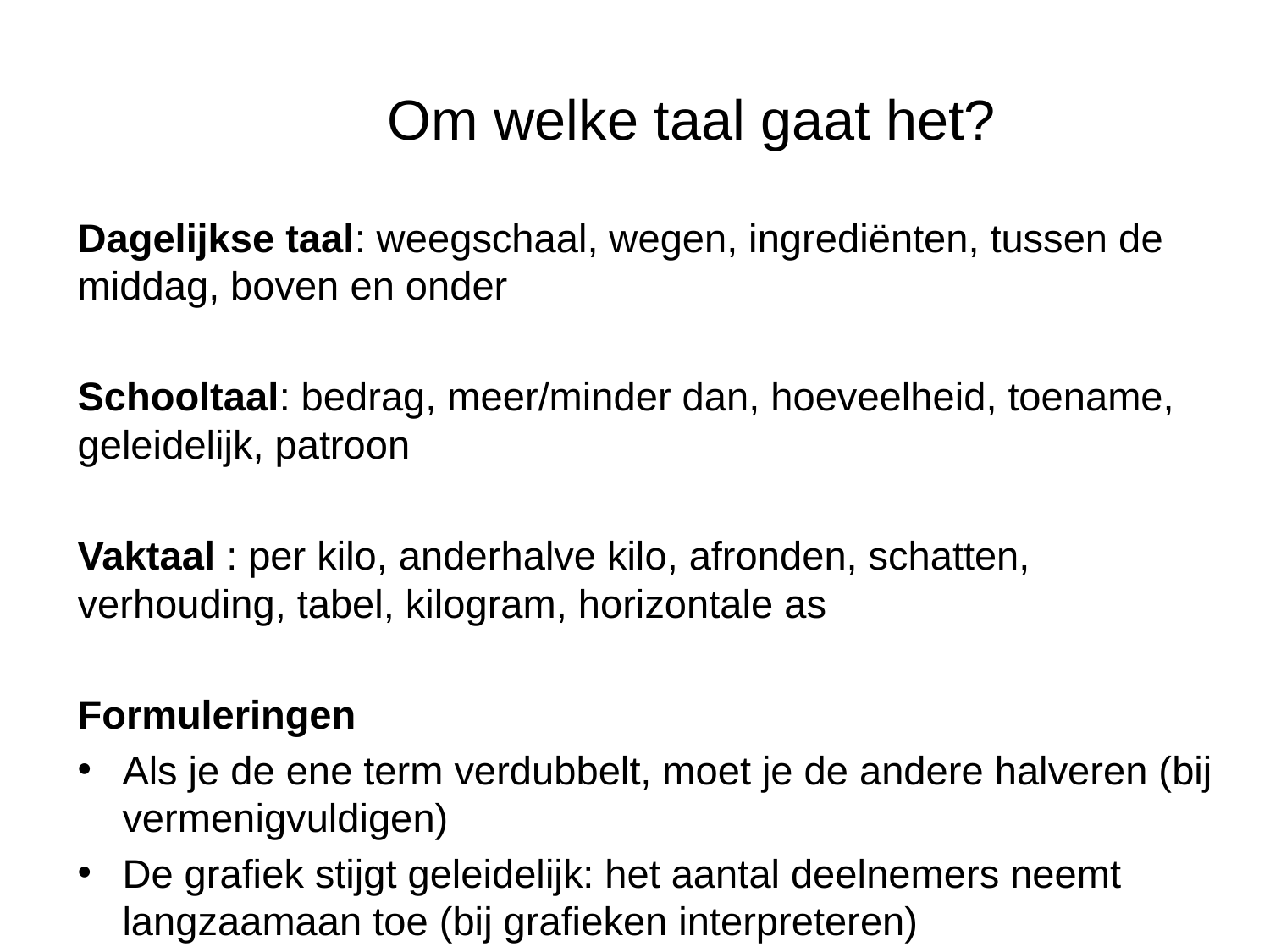

# Om welke taal gaat het?
Dagelijkse taal: weegschaal, wegen, ingrediënten, tussen de middag, boven en onder

Schooltaal: bedrag, meer/minder dan, hoeveelheid, toename, geleidelijk, patroon

Vaktaal : per kilo, anderhalve kilo, afronden, schatten, verhouding, tabel, kilogram, horizontale as

Formuleringen
Als je de ene term verdubbelt, moet je de andere halveren (bij vermenigvuldigen)
De grafiek stijgt geleidelijk: het aantal deelnemers neemt langzaamaan toe (bij grafieken interpreteren)